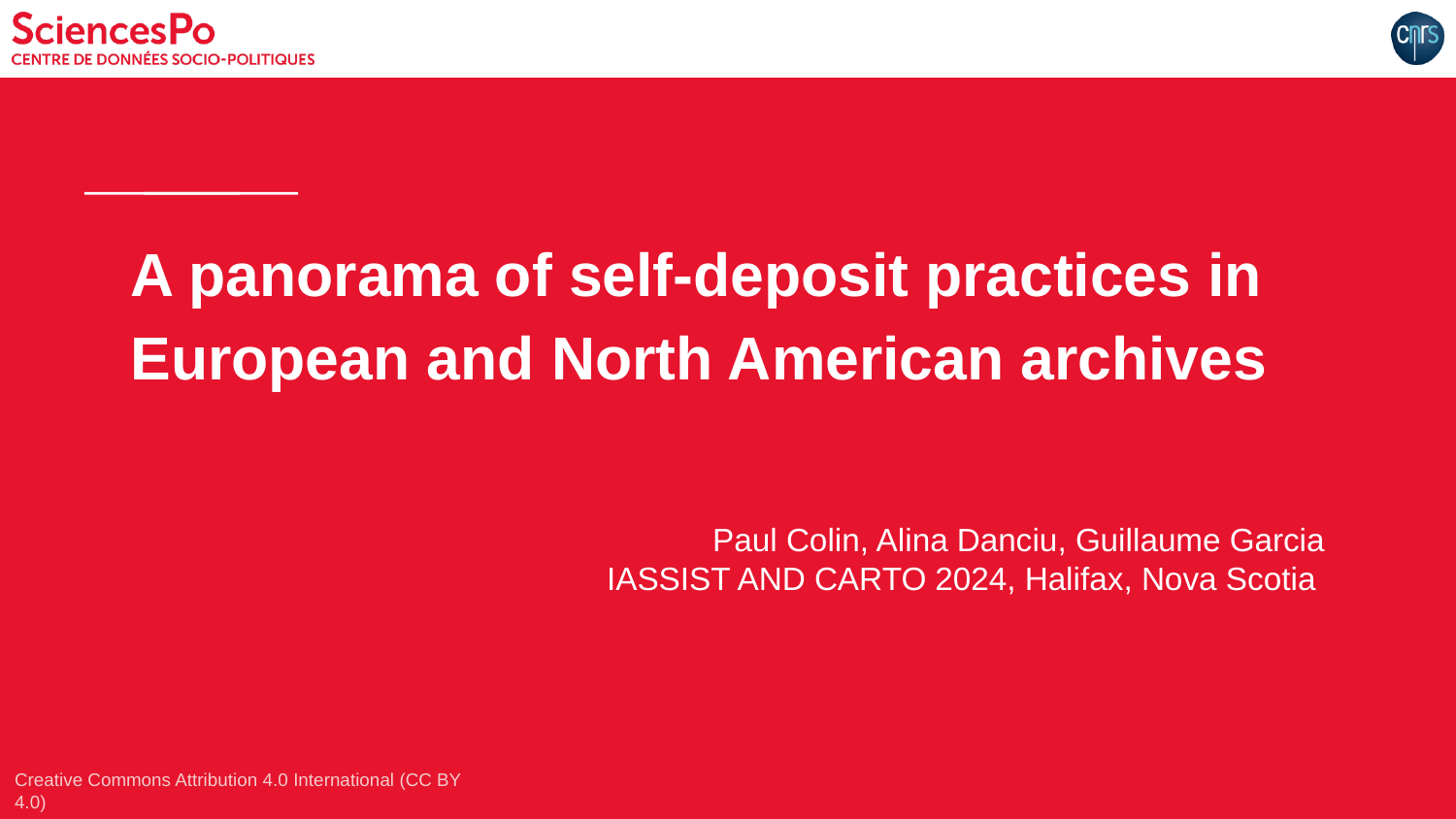

# A panorama of self-deposit practices in European and North American archives

Paul Colin, Alina Danciu, Guillaume Garcia
IASSIST AND CARTO 2024, Halifax, Nova Scotia